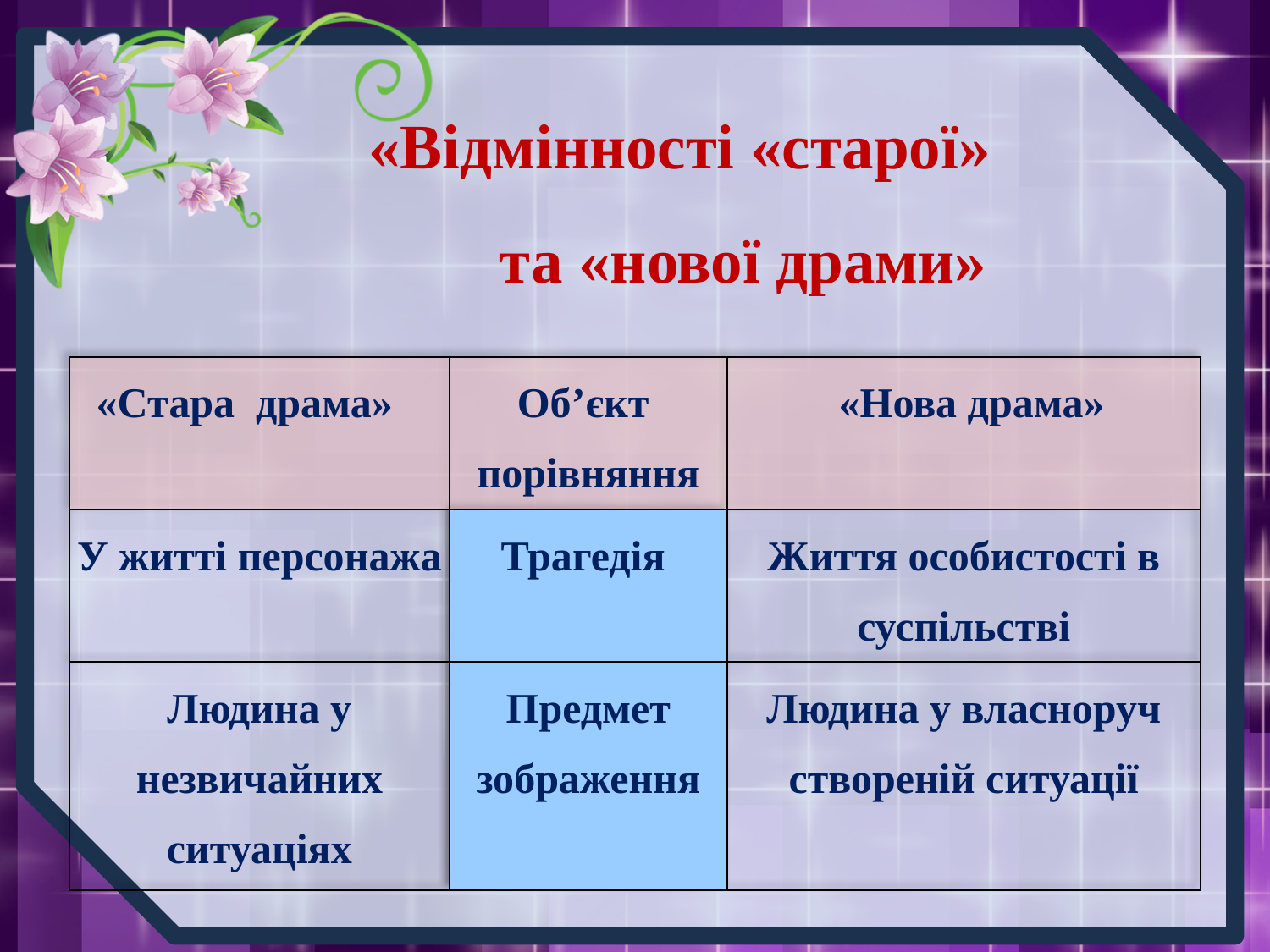

«Відмінності «старої»          та «нової драми»
| «Стара драма» | Об’єкт порівняння | «Нова драма» |
| --- | --- | --- |
| У житті персонажа | Трагедія | Життя особистості в суспільстві |
| Людина у незвичайних ситуаціях | Предмет зображення | Людина у власноруч створеній ситуації |